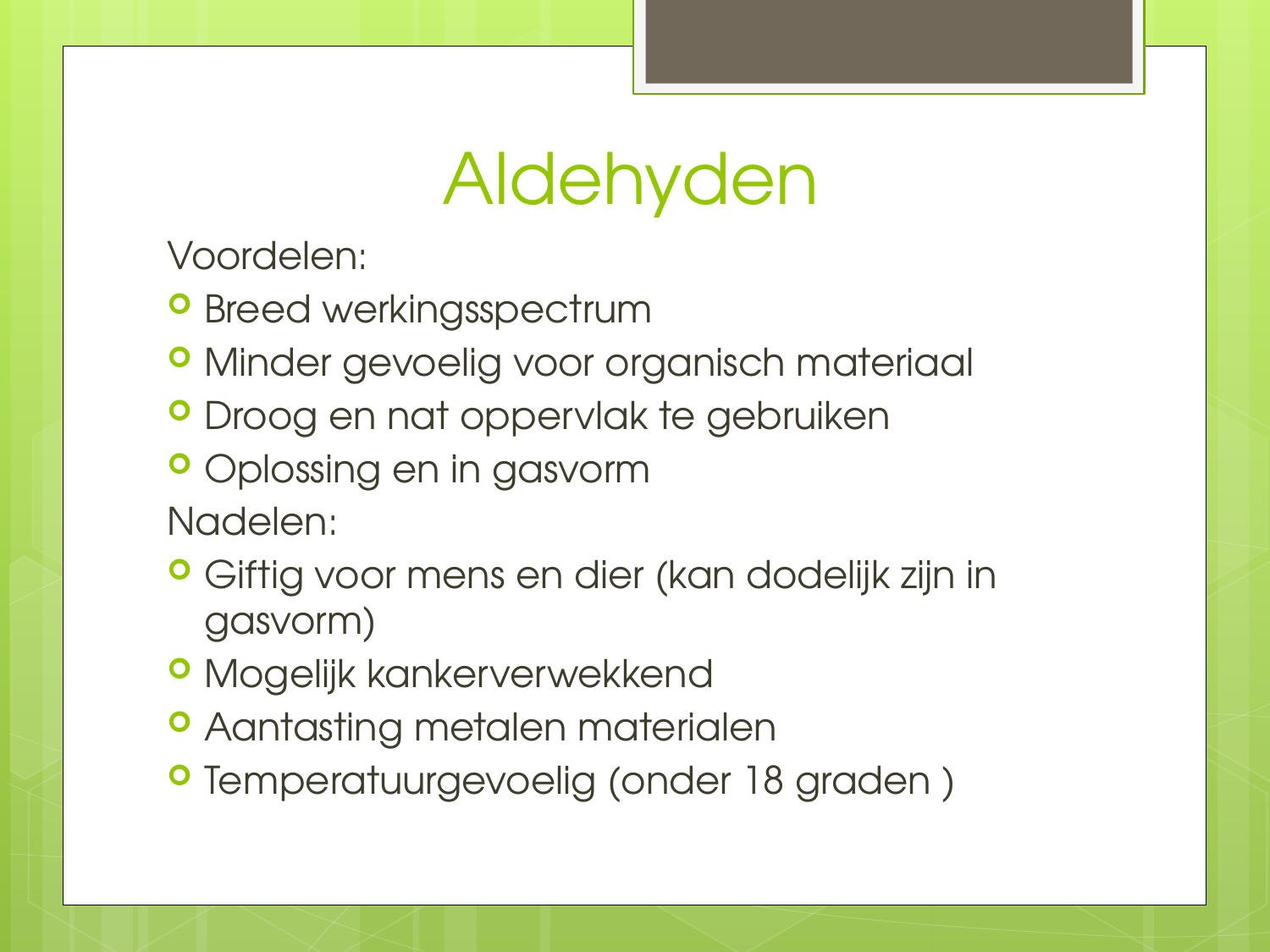

# Aldehyden
Voordelen:
Breed werkingsspectrum
Minder gevoelig voor organisch materiaal
Droog en nat oppervlak te gebruiken
Oplossing en in gasvorm
Nadelen:
Giftig voor mens en dier (kan dodelijk zijn in gasvorm)
Mogelijk kankerverwekkend
Aantasting metalen materialen
Temperatuurgevoelig (onder 18 graden )